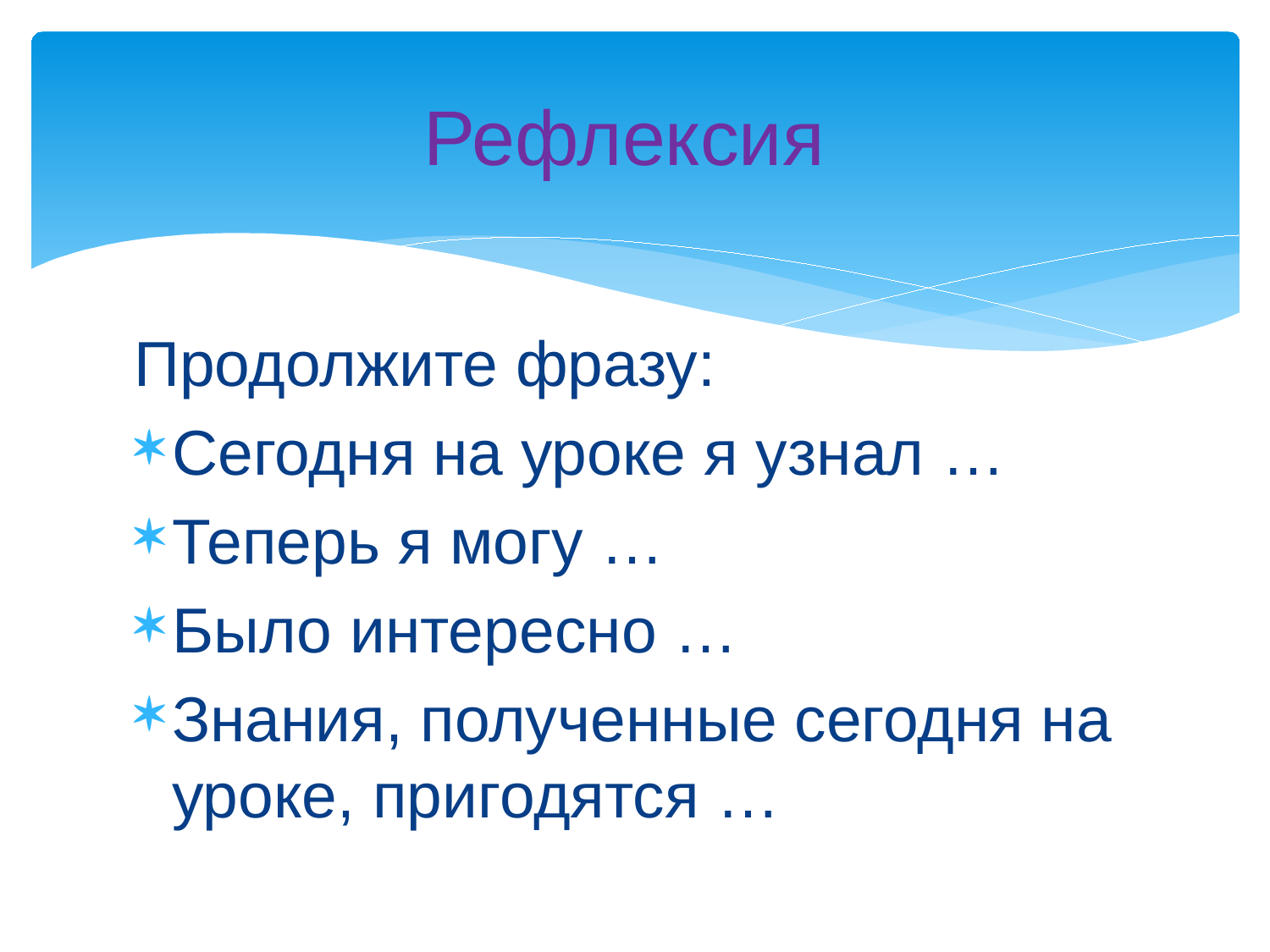

# Рефлексия
Продолжите фразу:
Сегодня на уроке я узнал …
Теперь я могу …
Было интересно …
Знания, полученные сегодня на уроке, пригодятся …